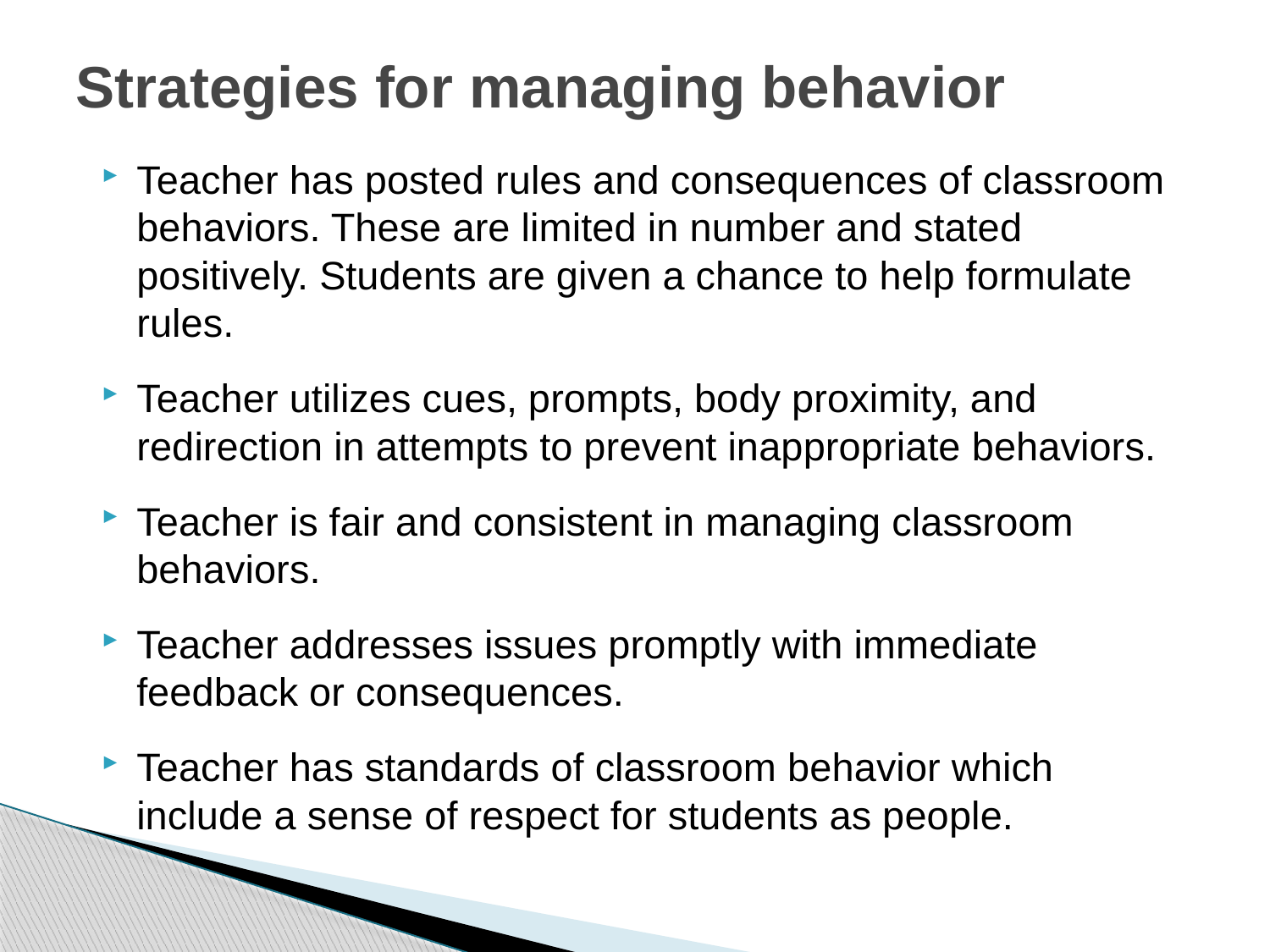

# Strategies for managing behavior
Teacher has posted rules and consequences of classroom behaviors. These are limited in number and stated positively. Students are given a chance to help formulate rules.
Teacher utilizes cues, prompts, body proximity, and redirection in attempts to prevent inappropriate behaviors.
Teacher is fair and consistent in managing classroom behaviors.
Teacher addresses issues promptly with immediate feedback or consequences.
Teacher has standards of classroom behavior which include a sense of respect for students as people.